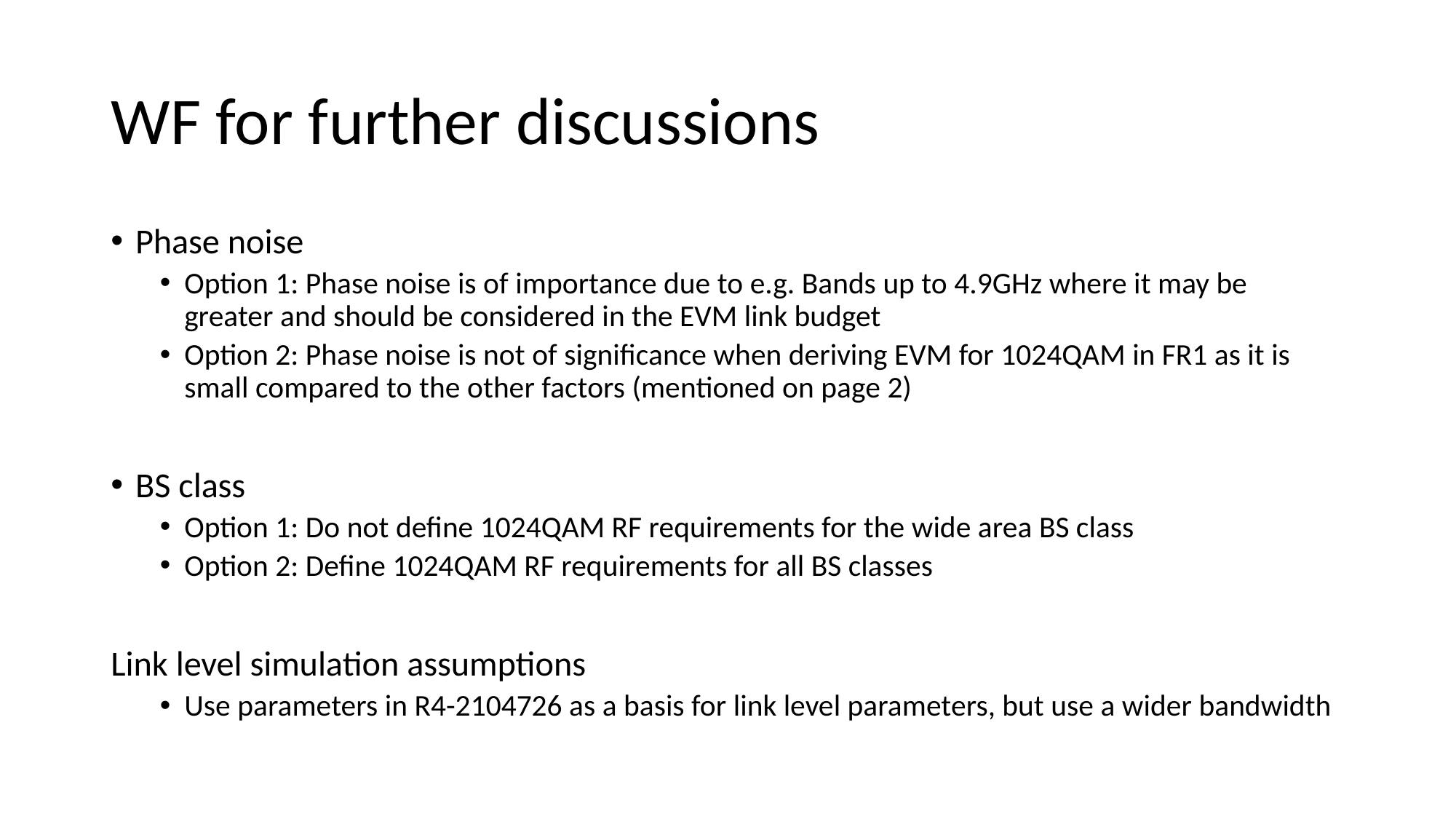

# WF for further discussions
Phase noise
Option 1: Phase noise is of importance due to e.g. Bands up to 4.9GHz where it may be greater and should be considered in the EVM link budget
Option 2: Phase noise is not of significance when deriving EVM for 1024QAM in FR1 as it is small compared to the other factors (mentioned on page 2)

BS class
Option 1: Do not define 1024QAM RF requirements for the wide area BS class
Option 2: Define 1024QAM RF requirements for all BS classes

Link level simulation assumptions
Use parameters in R4-2104726 as a basis for link level parameters, but use a wider bandwidth